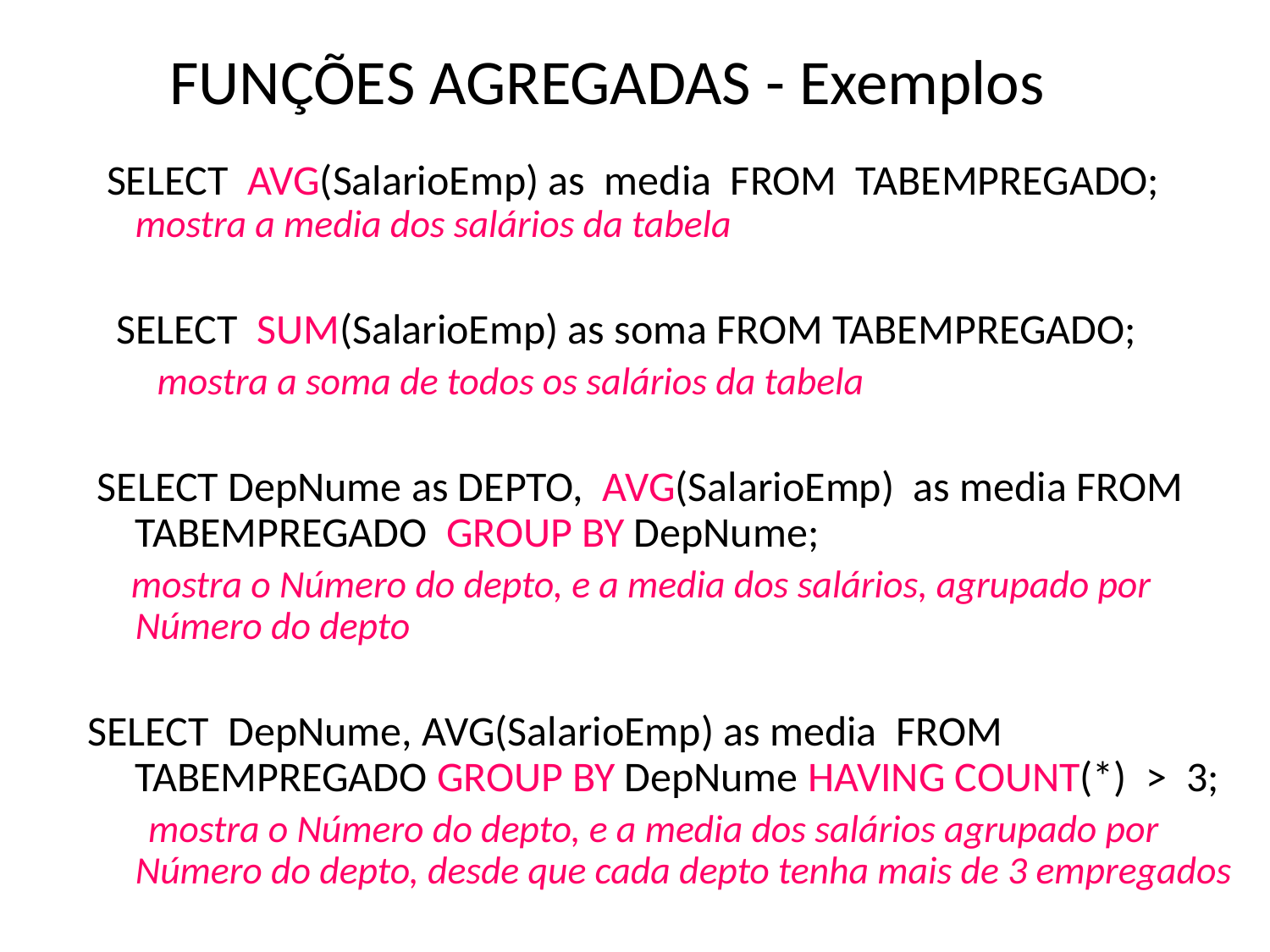

# FUNÇÕES AGREGADAS - Exemplos
  SELECT  AVG(SalarioEmp) as  media  FROM  TABEMPREGADO;
mostra a media dos salários da tabela

   SELECT  SUM(SalarioEmp) as soma FROM TABEMPREGADO;
        mostra a soma de todos os salários da tabela

 SELECT DepNume as DEPTO,  AVG(SalarioEmp)  as media FROM TABEMPREGADO  GROUP BY DepNume;
     mostra o Número do depto, e a media dos salários, agrupado por Número do depto

SELECT  DepNume, AVG(SalarioEmp) as media  FROM  TABEMPREGADO GROUP BY DepNume HAVING COUNT(*)  >  3;
       mostra o Número do depto, e a media dos salários agrupado por Número do depto, desde que cada depto tenha mais de 3 empregados